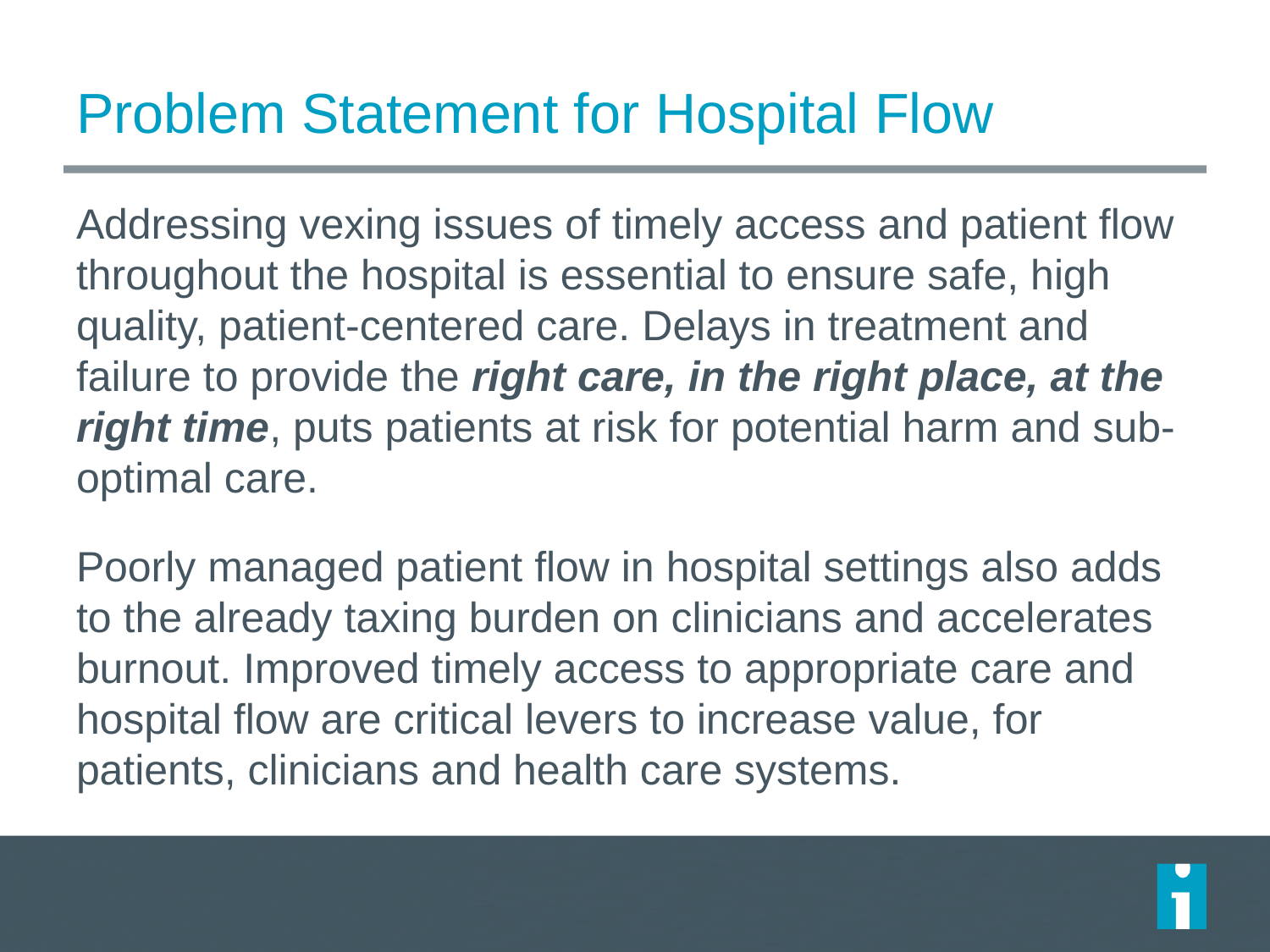

# Problem Statement for Hospital Flow
Addressing vexing issues of timely access and patient flow throughout the hospital is essential to ensure safe, high quality, patient-centered care. Delays in treatment and failure to provide the right care, in the right place, at the right time, puts patients at risk for potential harm and sub-optimal care.

Poorly managed patient flow in hospital settings also adds to the already taxing burden on clinicians and accelerates burnout. Improved timely access to appropriate care and hospital flow are critical levers to increase value, for patients, clinicians and health care systems.